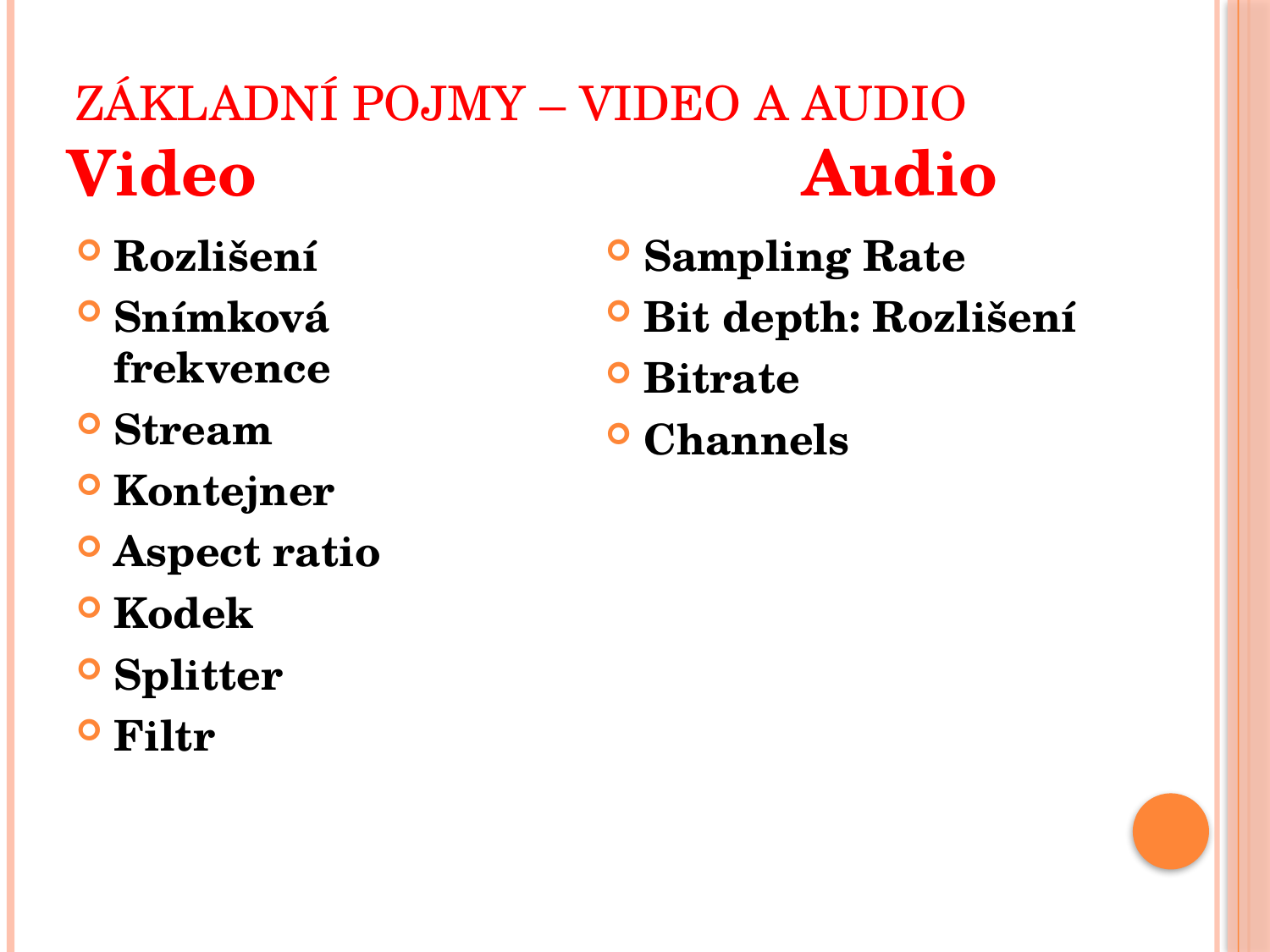

# Základní pojmy – video a audio
Video                              Audio
Rozlišení
Snímková frekvence
Stream
Kontejner
Aspect ratio
Kodek
Splitter
Filtr

Sampling Rate
Bit depth: Rozlišení
Bitrate
Channels